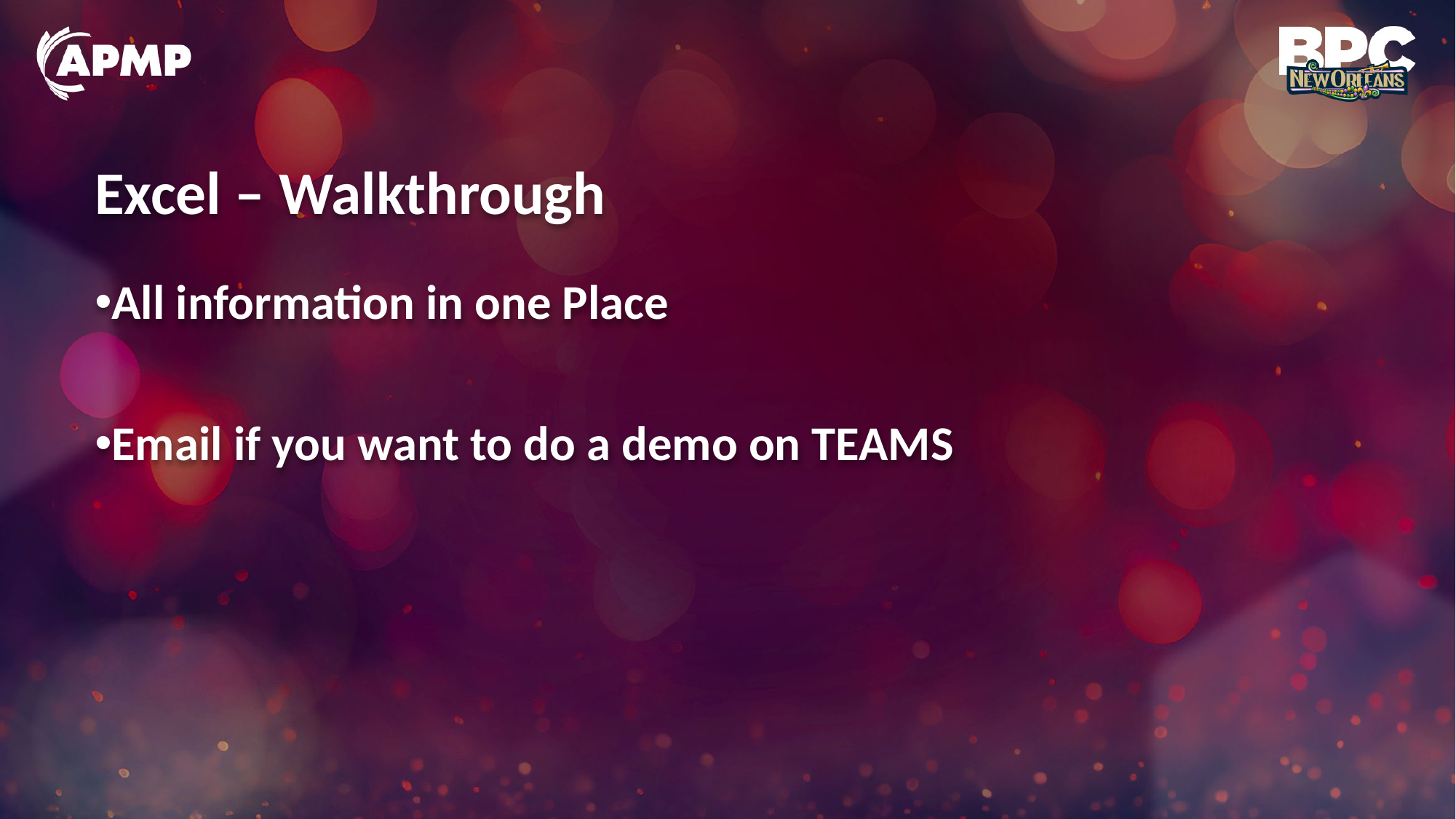

# Excel – Walkthrough
All information in one Place

Email if you want to do a demo on TEAMS